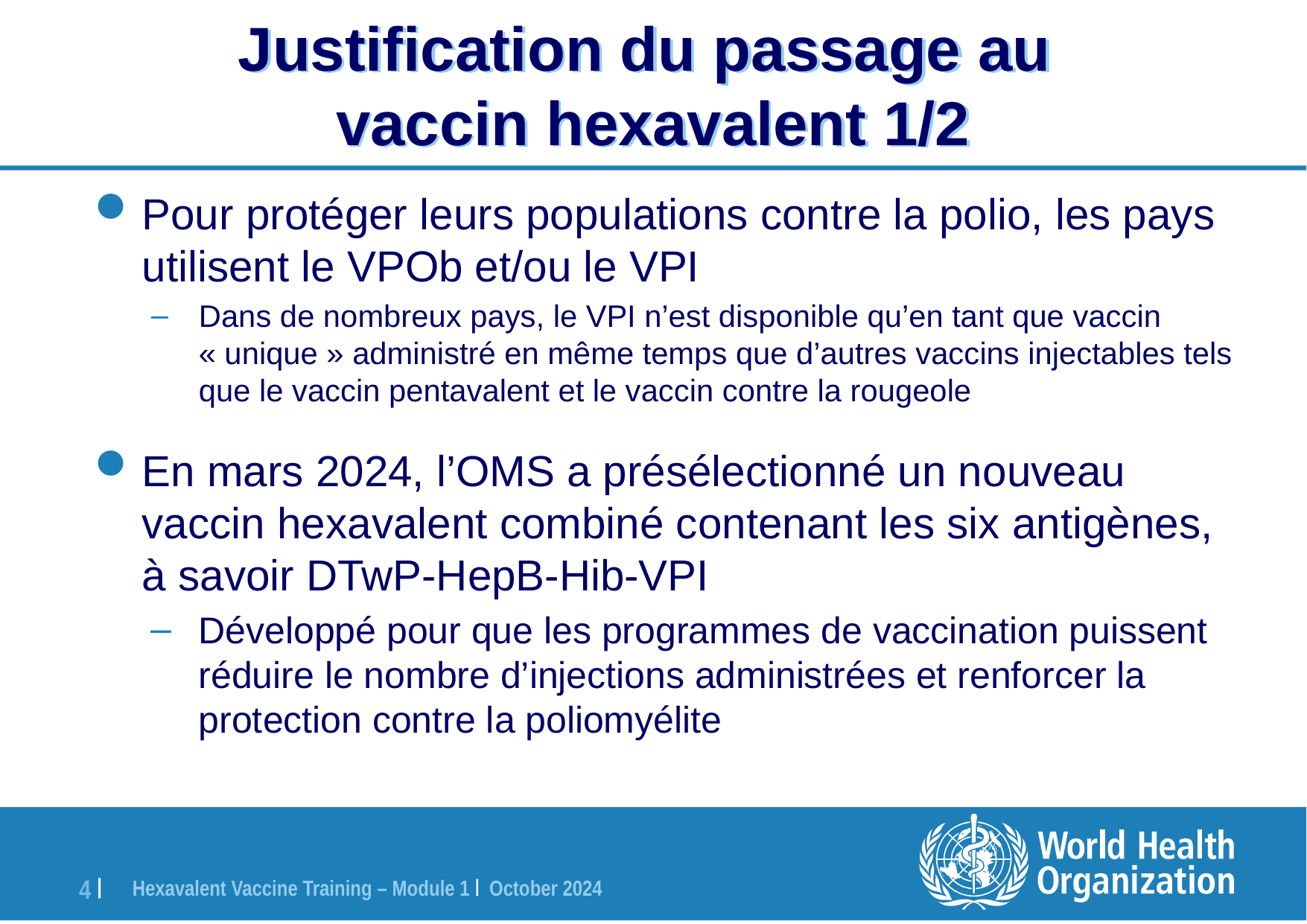

# Justification du passage au vaccin hexavalent 1/2
Pour protéger leurs populations contre la polio, les pays utilisent le VPOb et/ou le VPI
Dans de nombreux pays, le VPI n’est disponible qu’en tant que vaccin « unique » administré en même temps que d’autres vaccins injectables tels que le vaccin pentavalent et le vaccin contre la rougeole
En mars 2024, l’OMS a présélectionné un nouveau vaccin hexavalent combiné contenant les six antigènes, à savoir DTwP-HepB-Hib-VPI
Développé pour que les programmes de vaccination puissent réduire le nombre d’injections administrées et renforcer la protection contre la poliomyélite